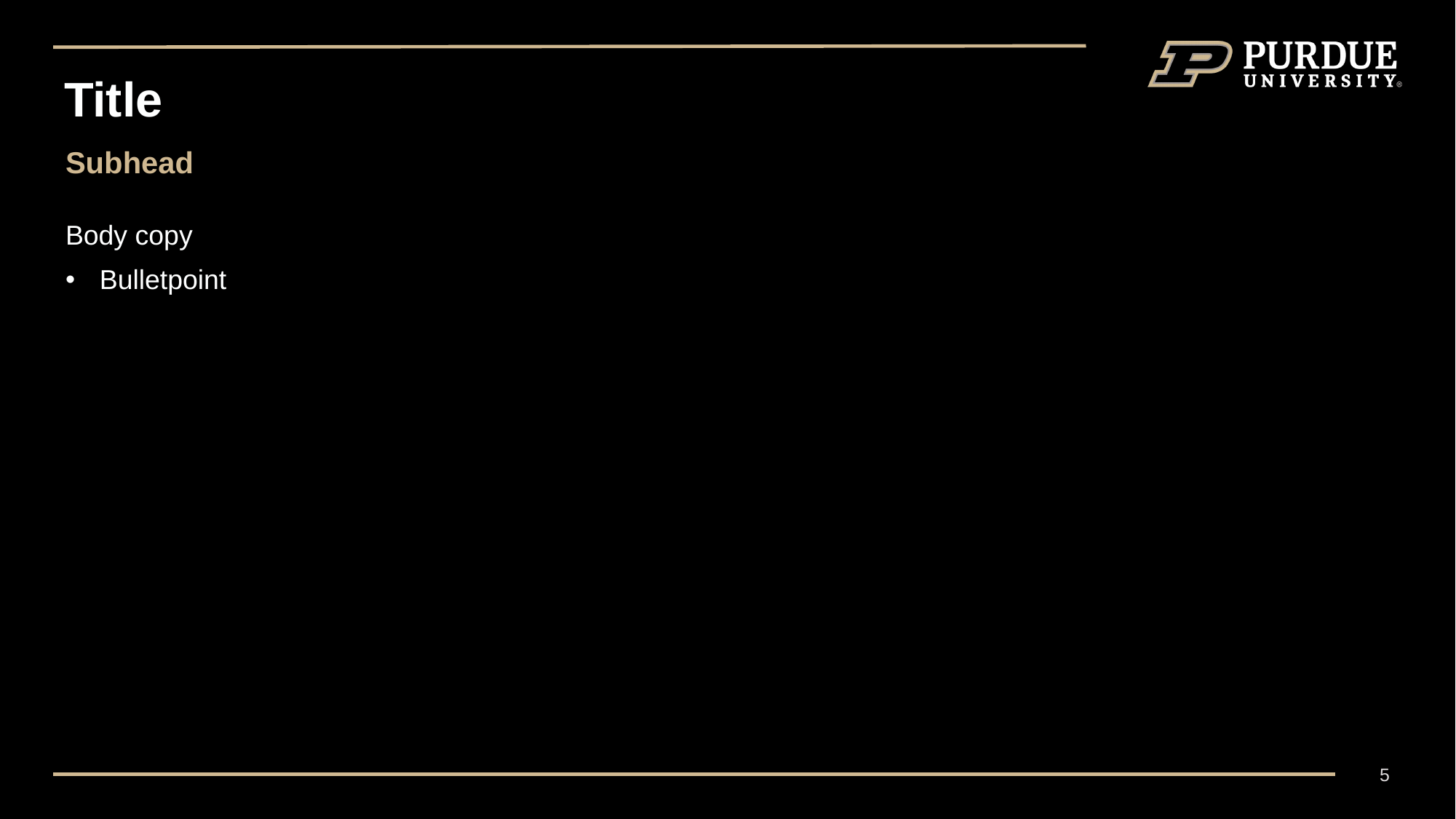

# Title
Subhead
Body copy
Bulletpoint
5